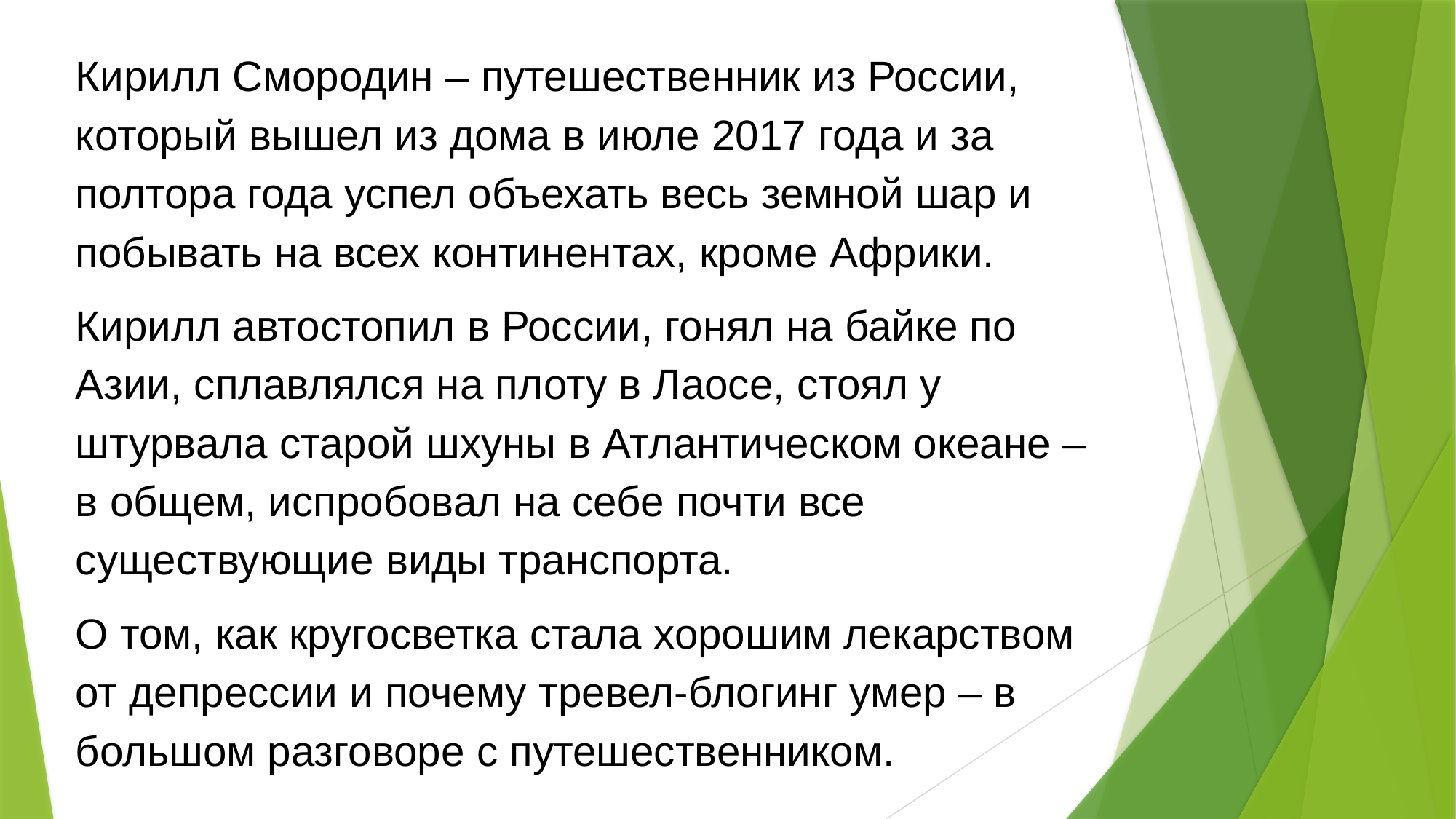

Кирилл Смородин – путешественник из России, который вышел из дома в июле 2017 года и за полтора года успел объехать весь земной шар и побывать на всех континентах, кроме Африки.
Кирилл автостопил в России, гонял на байке по Азии, сплавлялся на плоту в Лаосе, стоял у штурвала старой шхуны в Атлантическом океане – в общем, испробовал на себе почти все существующие виды транспорта.
О том, как кругосветка стала хорошим лекарством от депрессии и почему тревел-блогинг умер – в большом разговоре с путешественником.